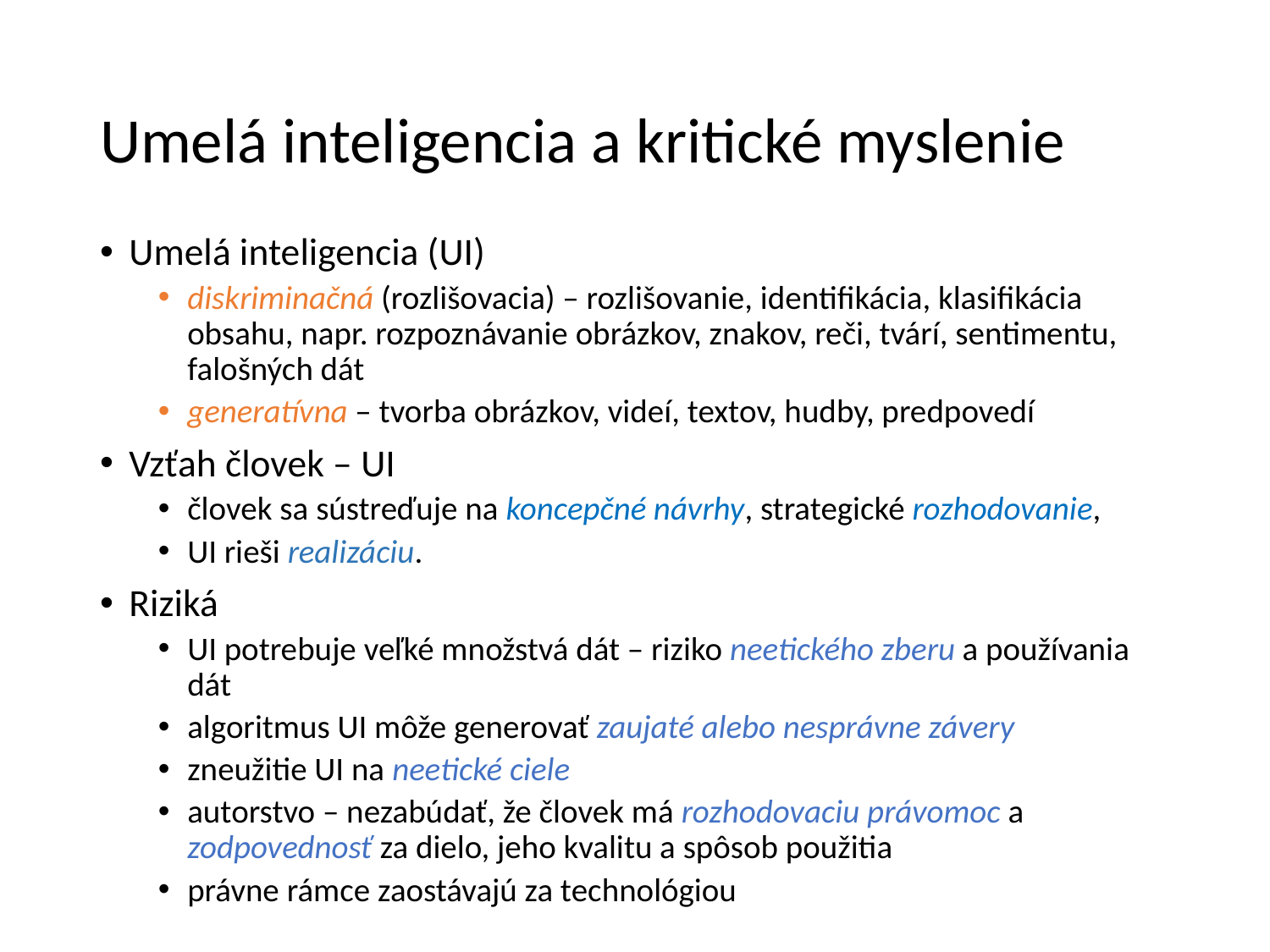

# Umelá inteligencia a kritické myslenie
Umelá inteligencia (UI)
diskriminačná (rozlišovacia) – rozlišovanie, identifikácia, klasifikácia obsahu, napr. rozpoznávanie obrázkov, znakov, reči, tvárí, sentimentu, falošných dát
generatívna – tvorba obrázkov, videí, textov, hudby, predpovedí
Vzťah človek – UI
človek sa sústreďuje na koncepčné návrhy, strategické rozhodovanie,
UI rieši realizáciu.
Riziká
UI potrebuje veľké množstvá dát – riziko neetického zberu a používania dát
algoritmus UI môže generovať zaujaté alebo nesprávne závery
zneužitie UI na neetické ciele
autorstvo – nezabúdať, že človek má rozhodovaciu právomoc a zodpovednosť za dielo, jeho kvalitu a spôsob použitia
právne rámce zaostávajú za technológiou